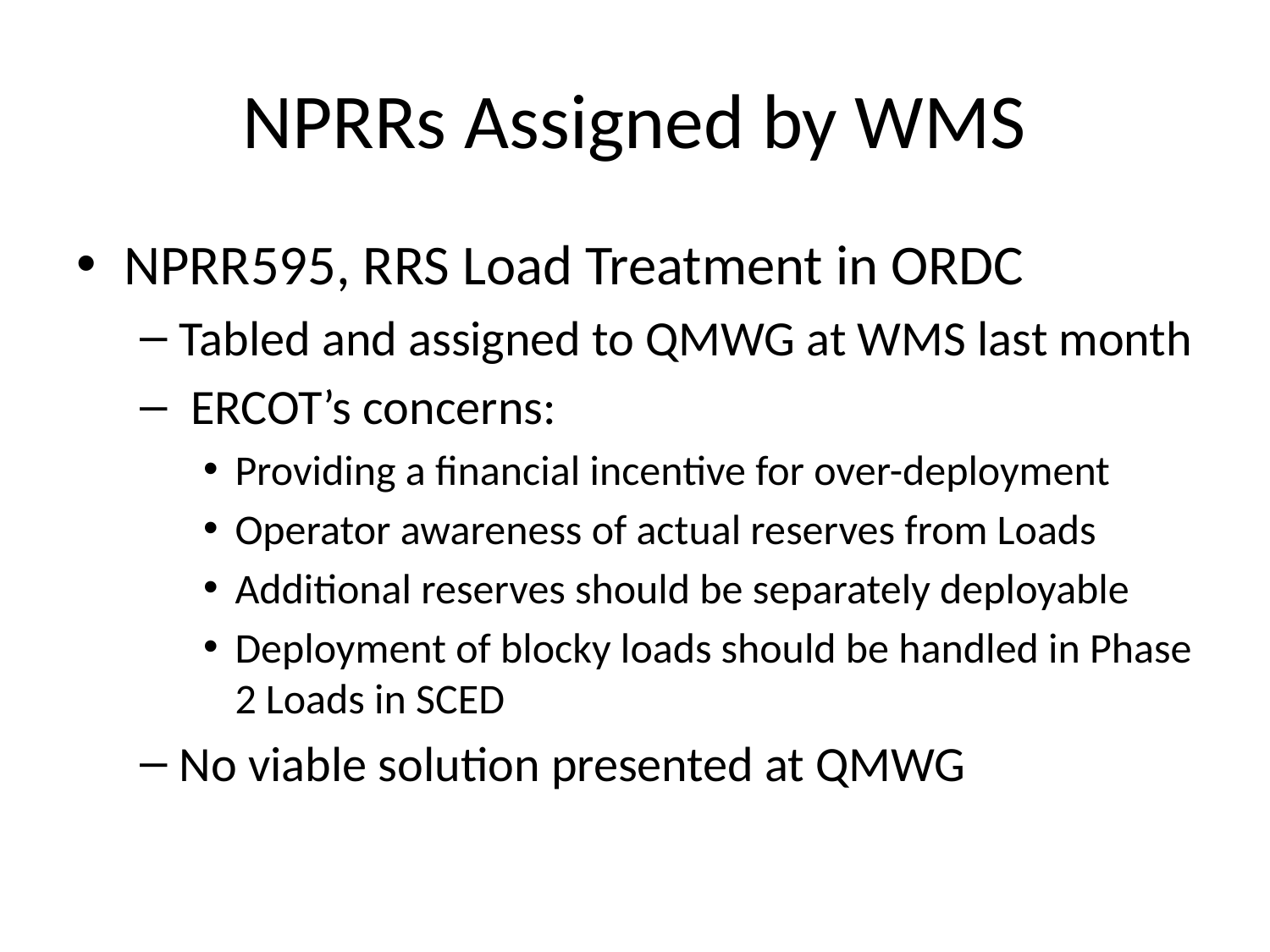

# NPRRs Assigned by WMS
NPRR595, RRS Load Treatment in ORDC
Tabled and assigned to QMWG at WMS last month
 ERCOT’s concerns:
Providing a financial incentive for over-deployment
Operator awareness of actual reserves from Loads
Additional reserves should be separately deployable
Deployment of blocky loads should be handled in Phase 2 Loads in SCED
No viable solution presented at QMWG